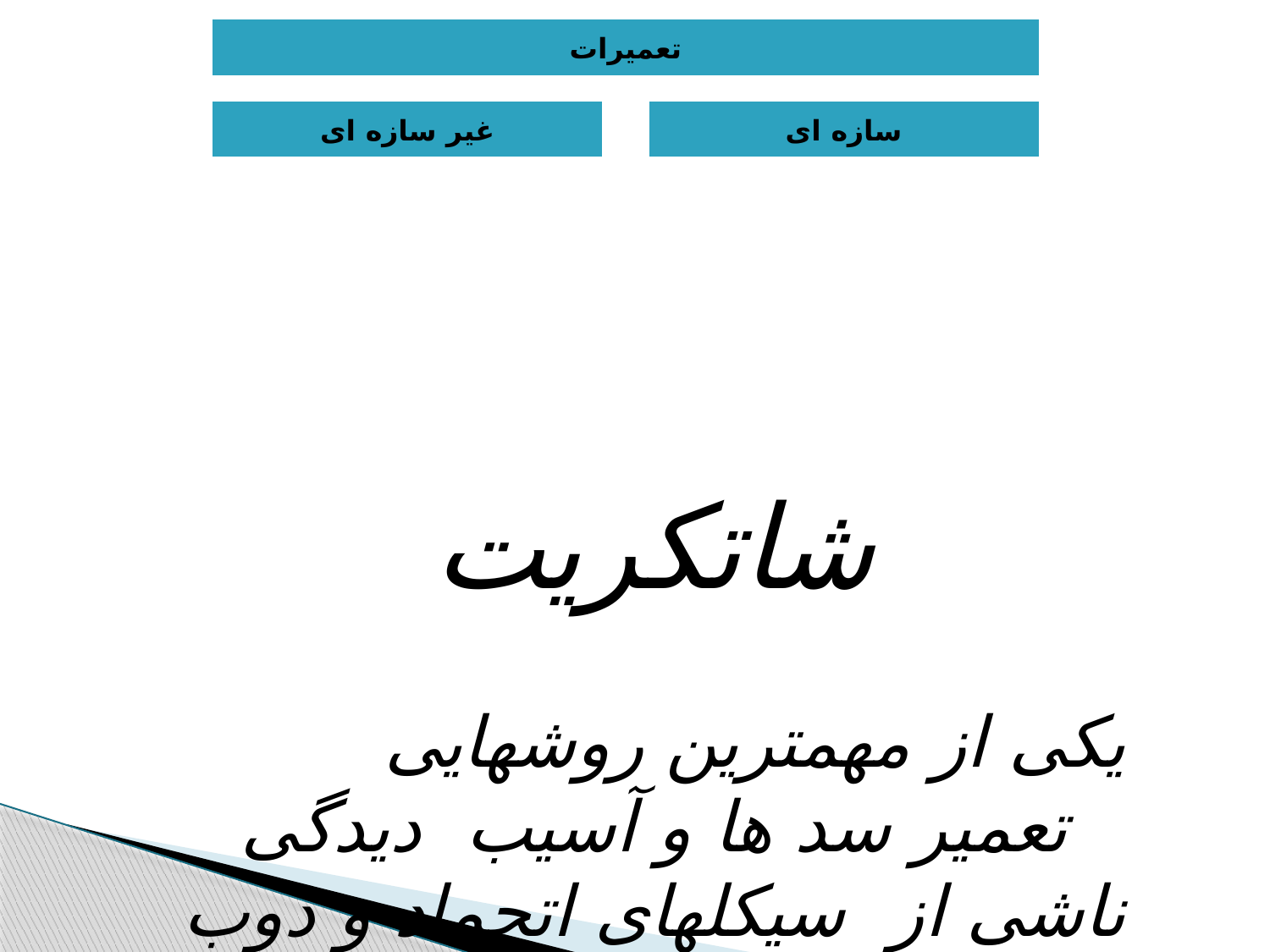

تعمیرات
غیر سازه ای
سازه ای
#
شاتکریت

        یکی از مهمترین روشهایی  تعمیر سد ها و آسیب  دیدگی ناشی از  سیکلهای اتجماد و ذوب یخ میباشد.